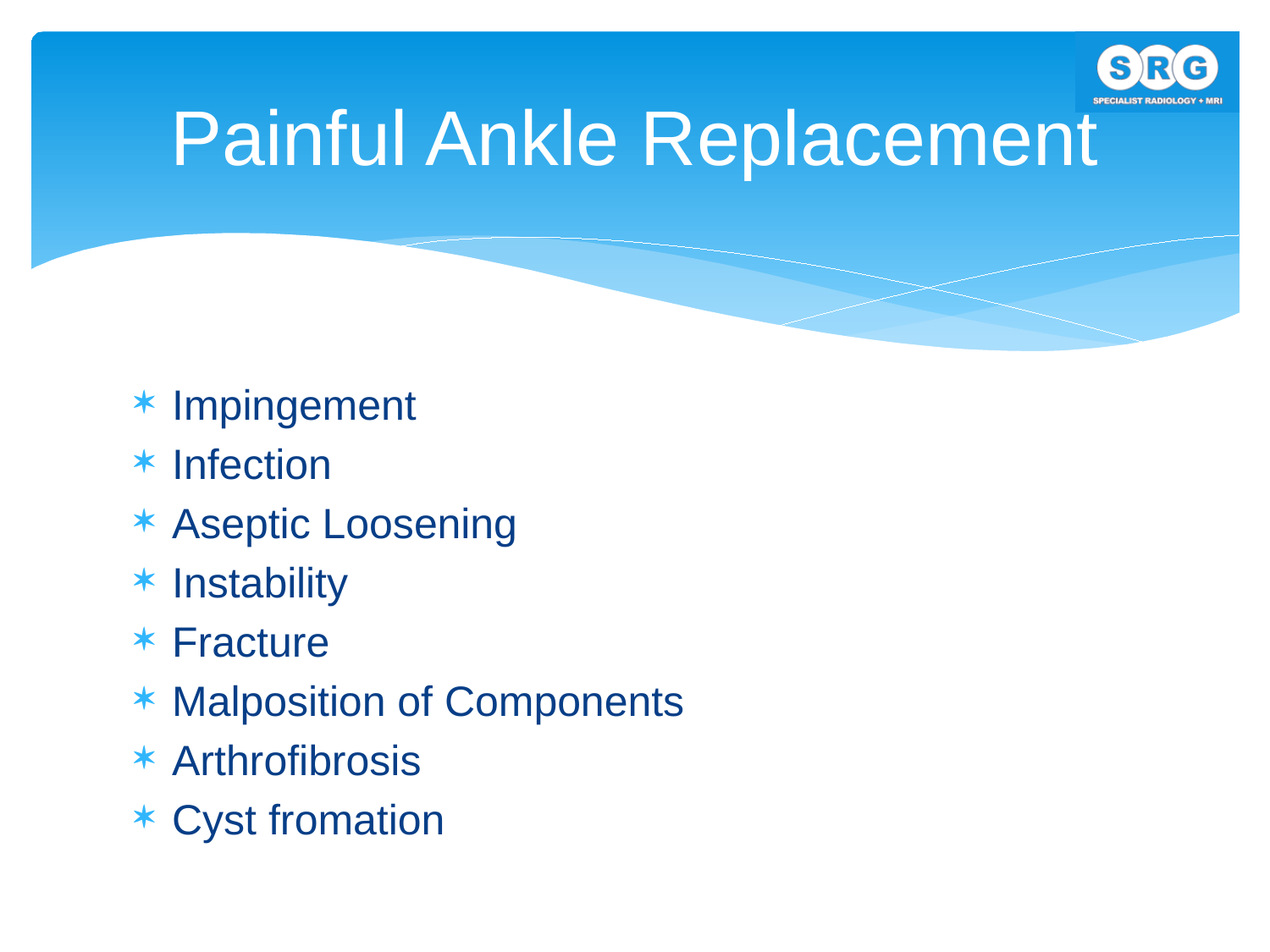

# Painful Ankle Replacement
Impingement
Infection
Aseptic Loosening
Instability
Fracture
Malposition of Components
Arthrofibrosis
Cyst fromation